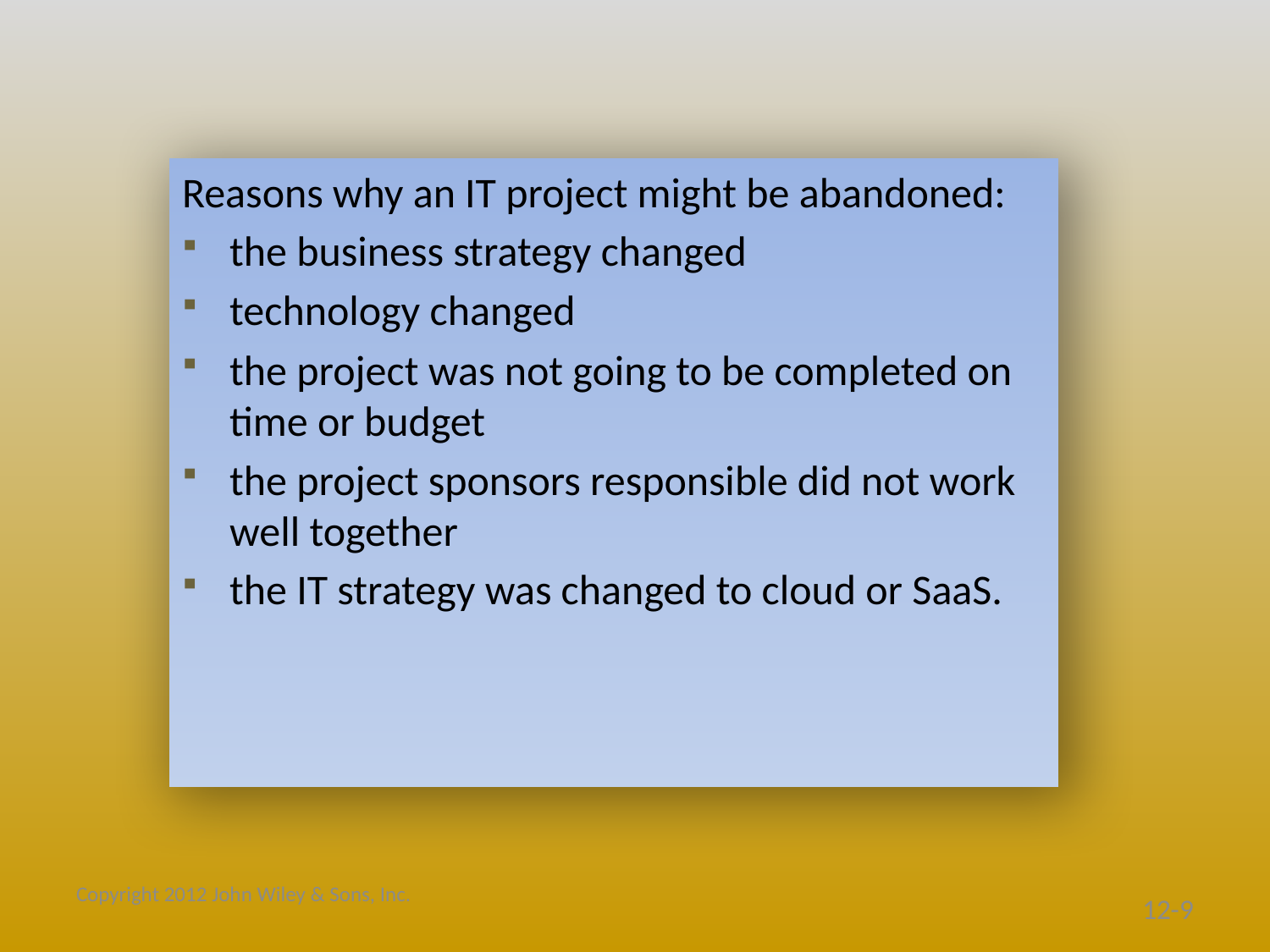

Reasons why an IT project might be abandoned:
the business strategy changed
technology changed
the project was not going to be completed on time or budget
the project sponsors responsible did not work well together
the IT strategy was changed to cloud or SaaS.
Copyright 2012 John Wiley & Sons, Inc.
12-9